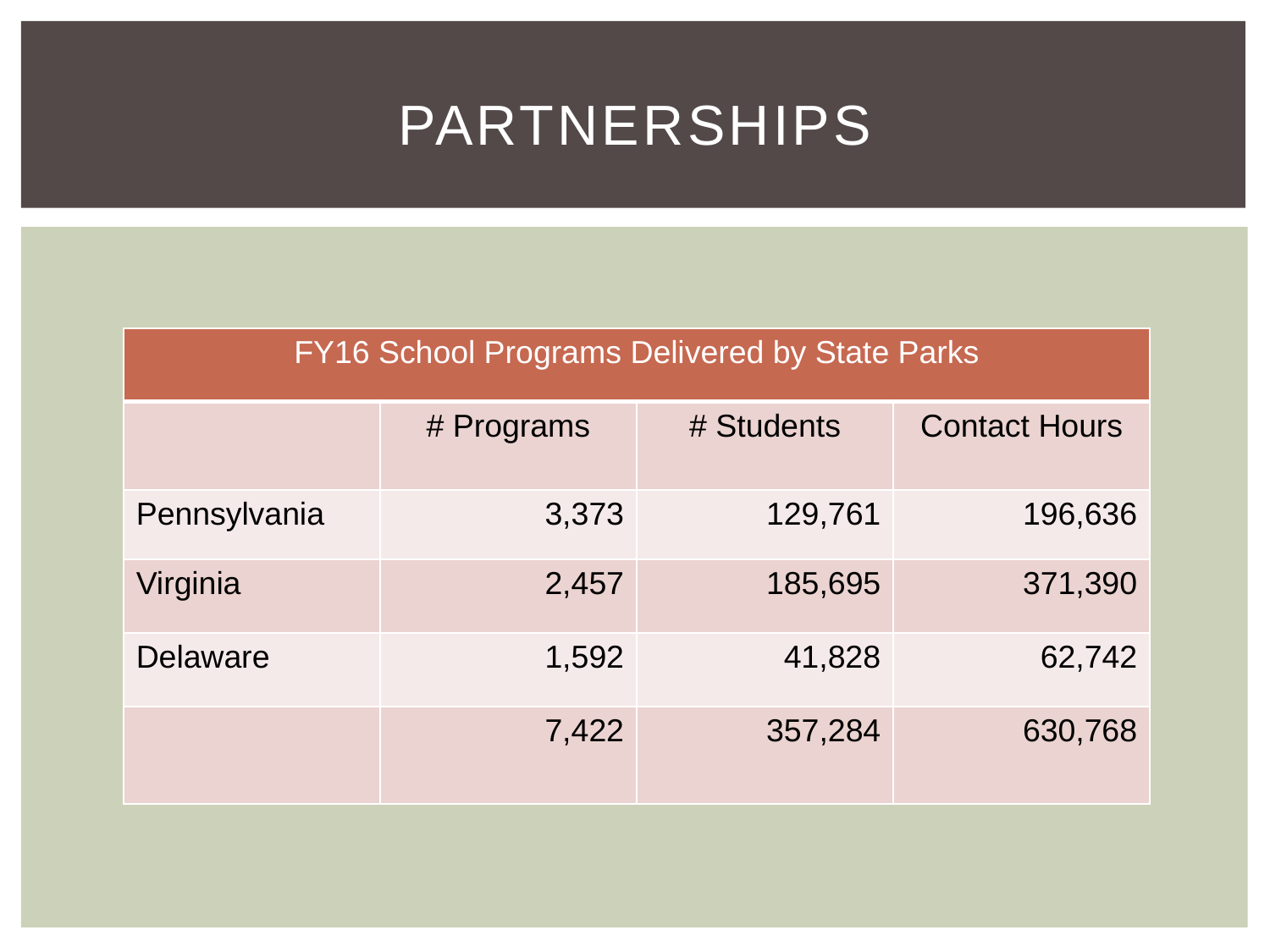

# Partnerships

| FY16 School Programs Delivered by State Parks |  |  |  |
| --- | --- | --- | --- |
|  | # Programs | # Students | Contact Hours |
| Pennsylvania | 3,373 | 129,761 | 196,636 |
| Virginia | 2,457 | 185,695 | 371,390 |
| Delaware | 1,592 | 41,828 | 62,742 |
|  | 7,422 | 357,284 | 630,768 |